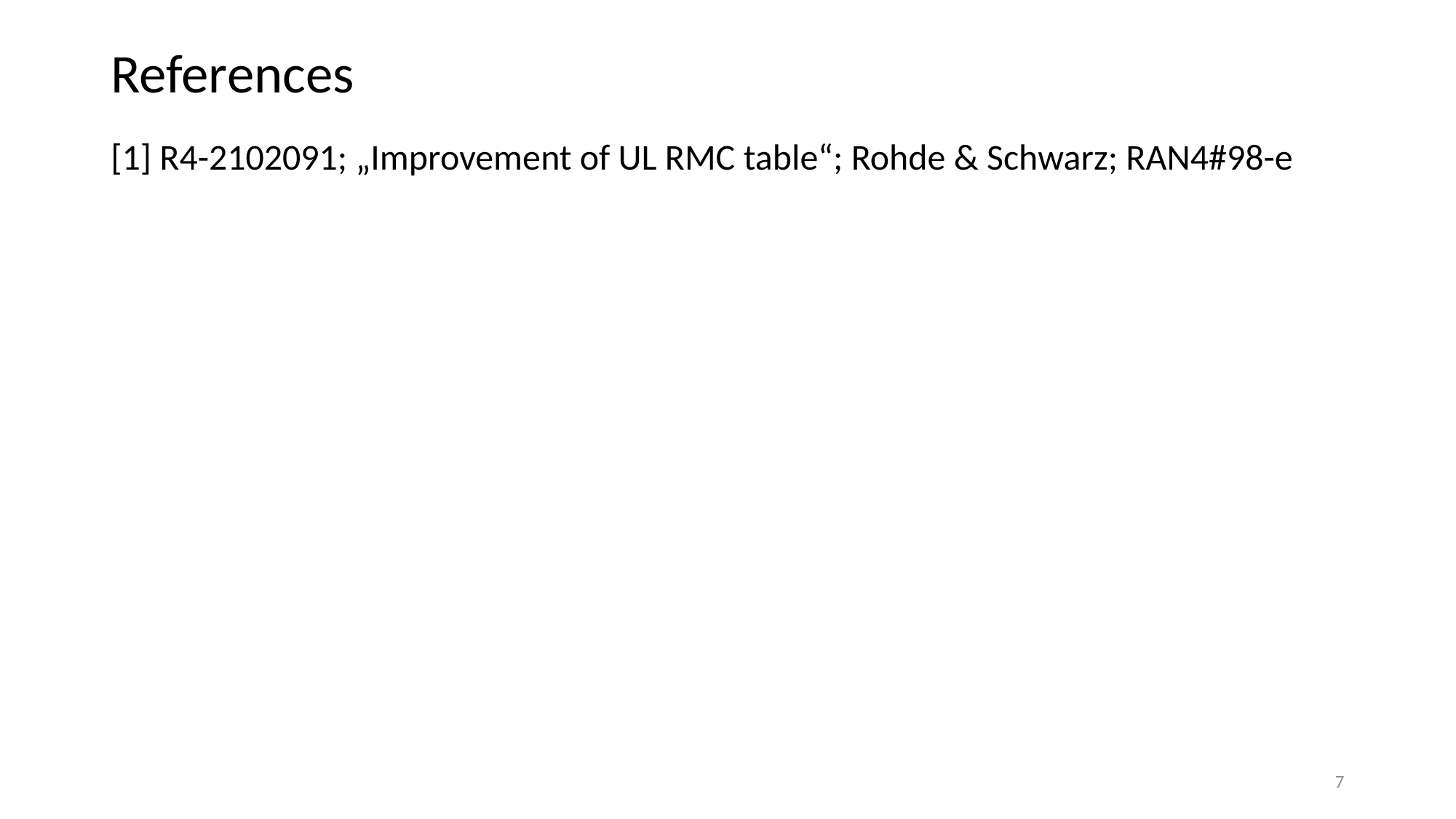

# References
[1] R4-2102091; „Improvement of UL RMC table“; Rohde & Schwarz; RAN4#98-e

7